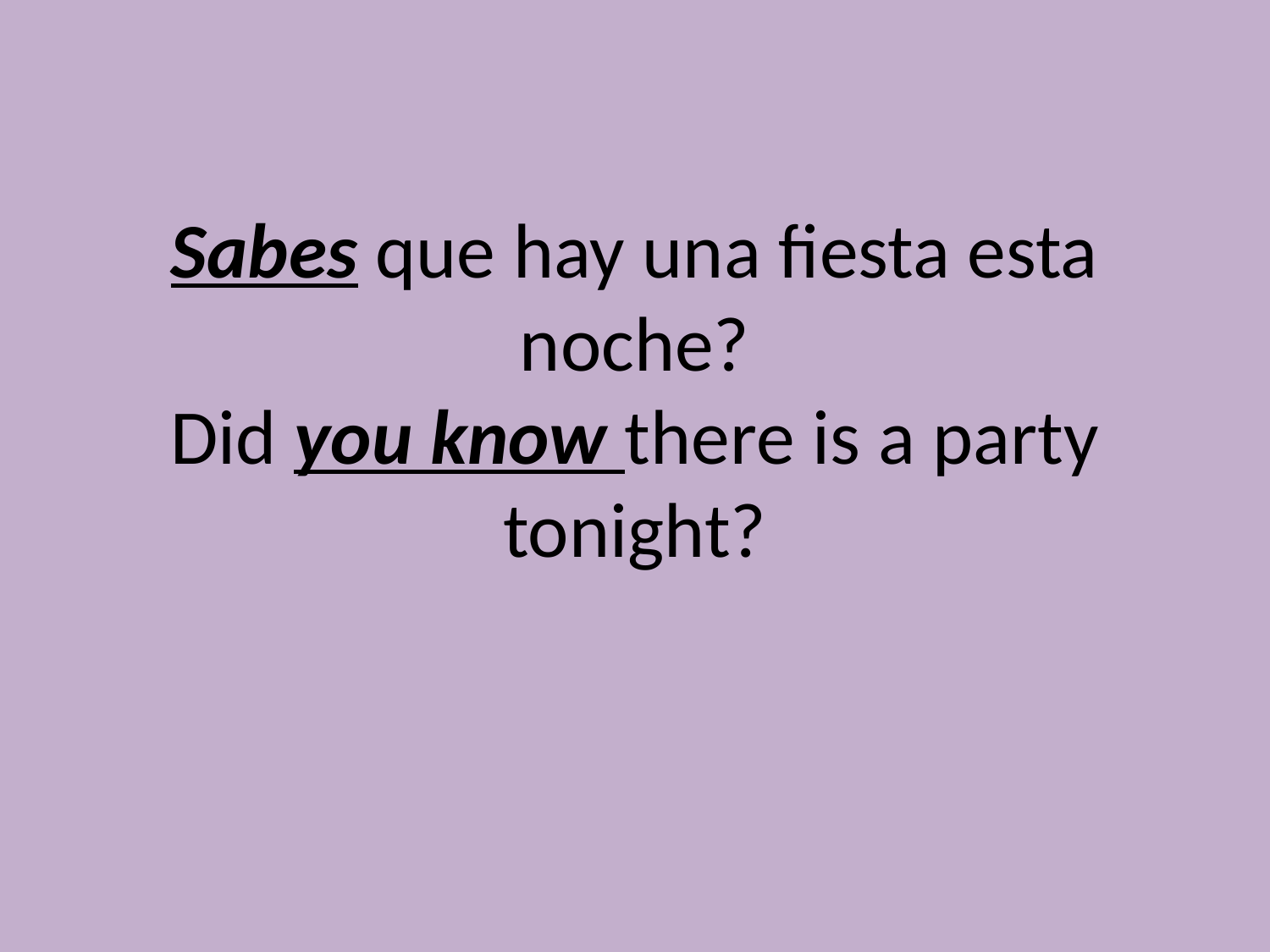

# Sabes que hay una fiesta esta noche? Did you know there is a party tonight?